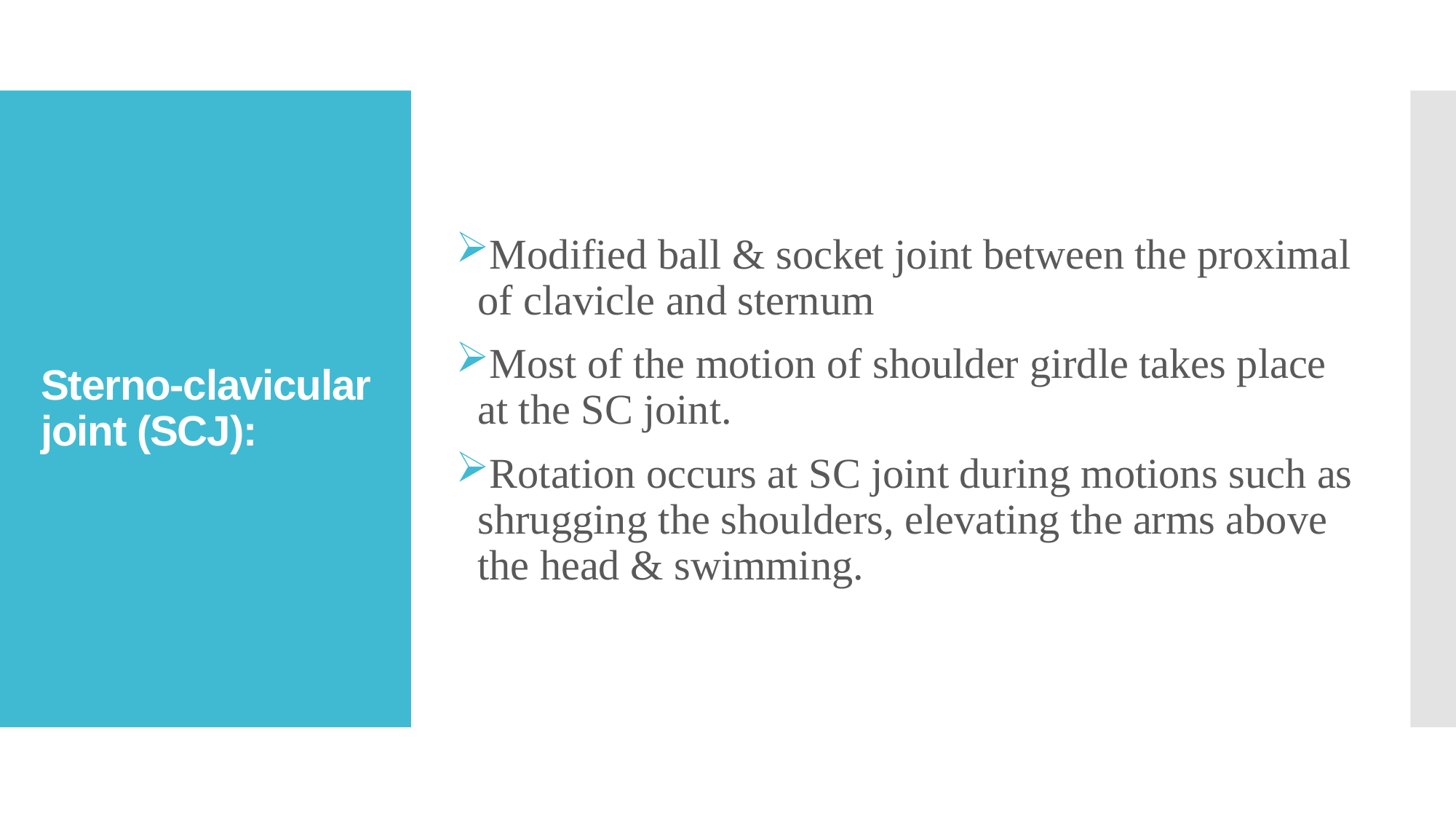

Modified ball & socket joint between the proximal of clavicle and sternum
Most of the motion of shoulder girdle takes place at the SC joint.
Rotation occurs at SC joint during motions such as shrugging the shoulders, elevating the arms above the head & swimming.
# Sterno-clavicular joint (SCJ):